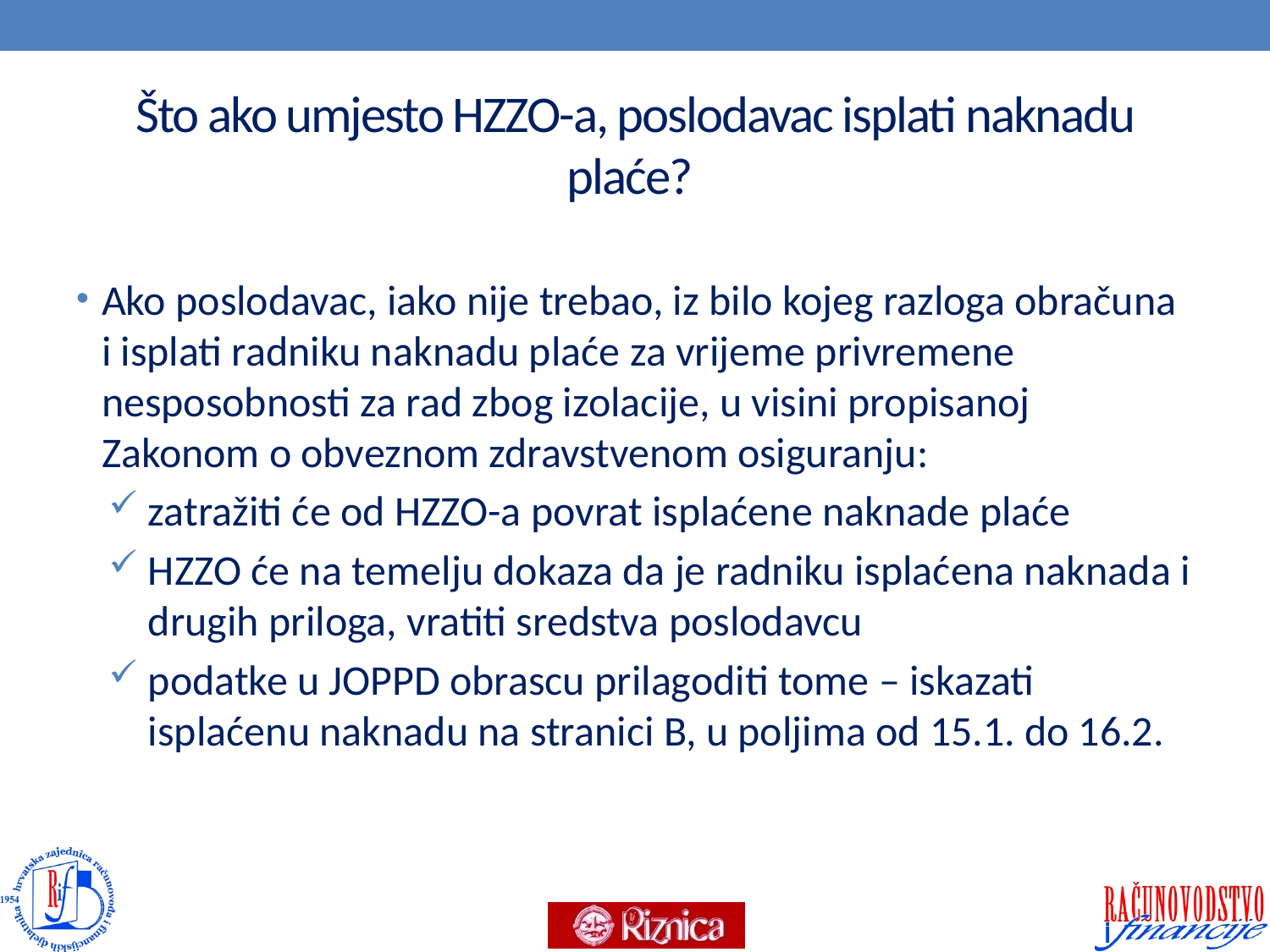

# Što ako umjesto HZZO-a, poslodavac isplati naknadu plaće?
Ako poslodavac, iako nije trebao, iz bilo kojeg razloga obračuna i isplati radniku naknadu plaće za vrijeme privremene nesposobnosti za rad zbog izolacije, u visini propisanoj Zakonom o obveznom zdravstvenom osiguranju:
zatražiti će od HZZO-a povrat isplaćene naknade plaće
HZZO će na temelju dokaza da je radniku isplaćena naknada i drugih priloga, vratiti sredstva poslodavcu
podatke u JOPPD obrascu prilagoditi tome – iskazati isplaćenu naknadu na stranici B, u poljima od 15.1. do 16.2.